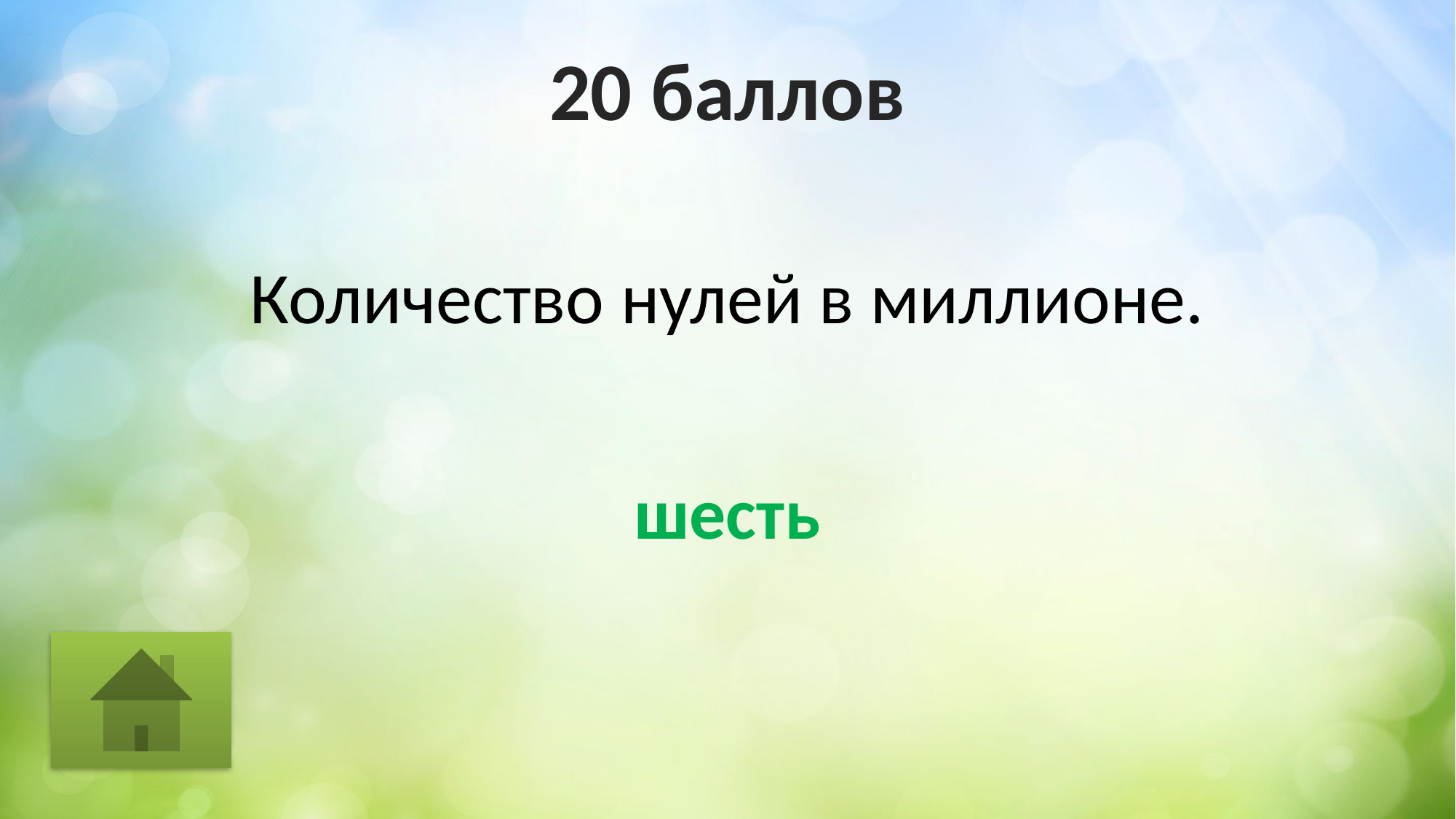

# 20 баллов
Количество нулей в миллионе.
шесть